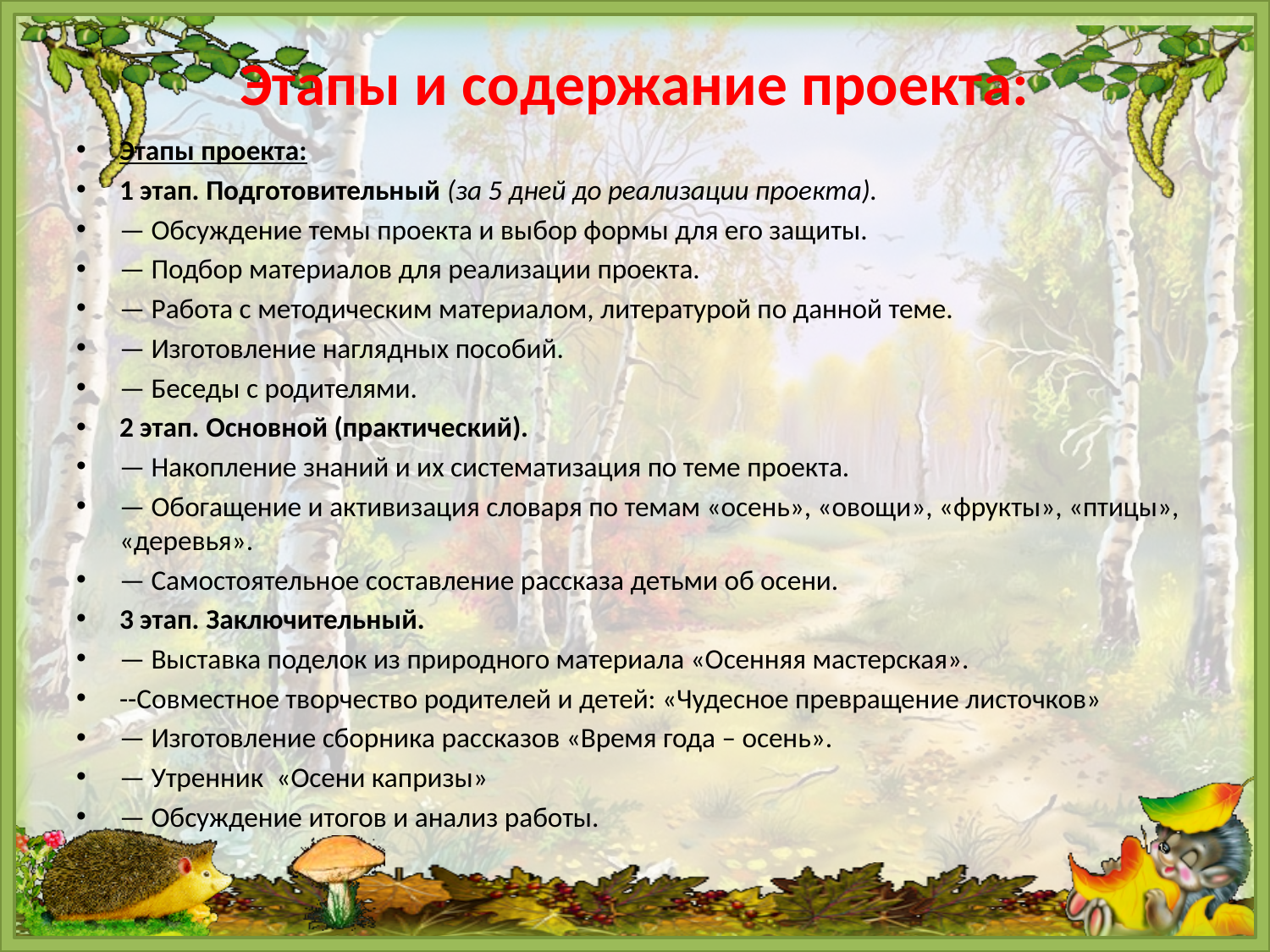

# Этапы и содержание проекта:
Этапы проекта:
1 этап. Подготовительный (за 5 дней до реализации проекта).
— Обсуждение темы проекта и выбор формы для его защиты.
— Подбор материалов для реализации проекта.
— Работа с методическим материалом, литературой по данной теме.
— Изготовление наглядных пособий.
— Беседы с родителями.
2 этап. Основной (практический).
— Накопление знаний и их систематизация по теме проекта.
— Обогащение и активизация словаря по темам «осень», «овощи», «фрукты», «птицы», «деревья».
— Самостоятельное составление рассказа детьми об осени.
3 этап. Заключительный.
— Выставка поделок из природного материала «Осенняя мастерская».
--Совместное творчество родителей и детей: «Чудесное превращение листочков»
— Изготовление сборника рассказов «Время года – осень».
— Утренник  «Осени капризы»
— Обсуждение итогов и анализ работы.